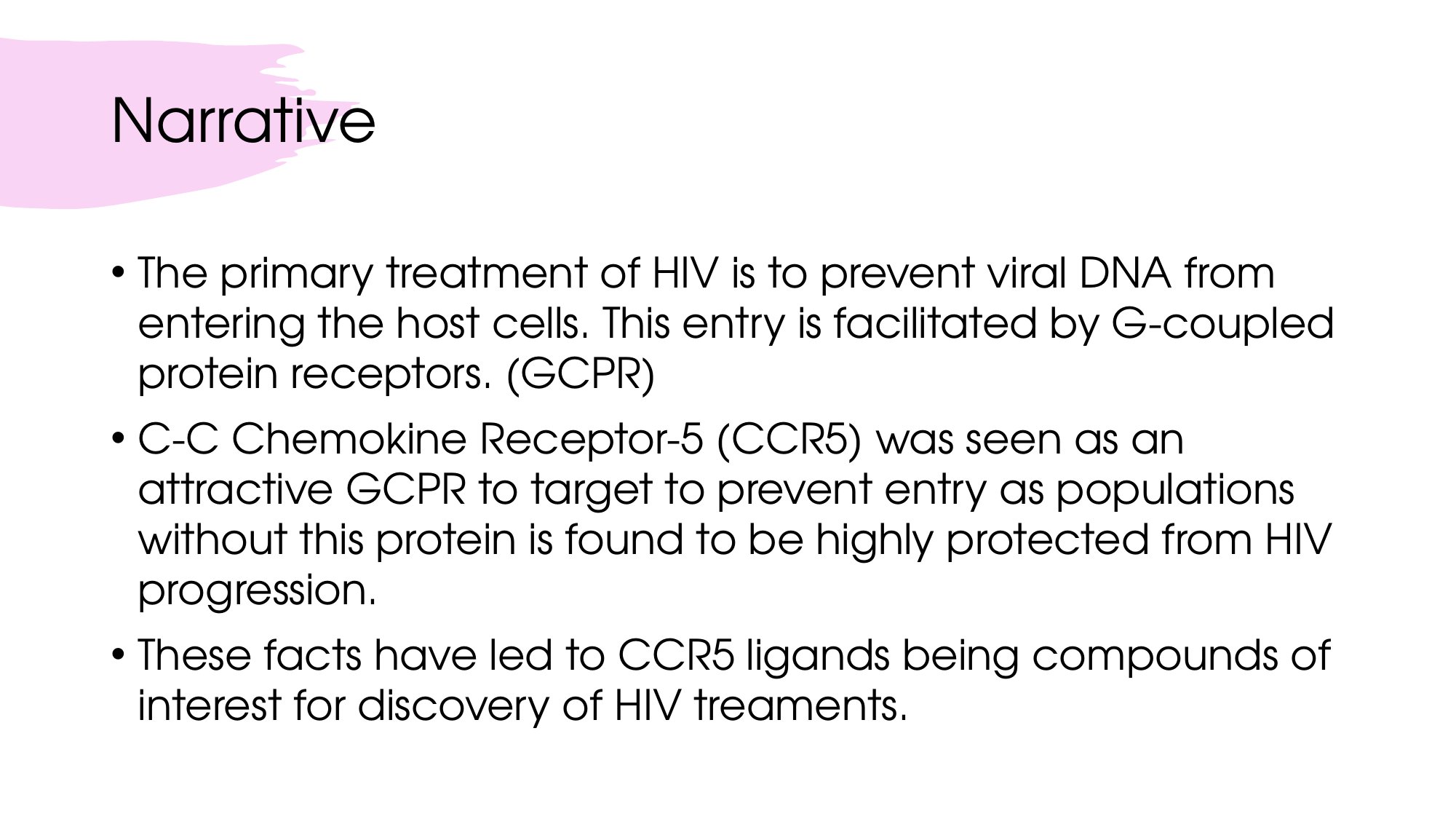

# Narrative
The primary treatment of HIV is to prevent viral DNA from entering the host cells. This entry is facilitated by G-coupled protein receptors. (GCPR)
C-C Chemokine Receptor-5 (CCR5) was seen as an attractive GCPR to target to prevent entry as populations without this protein is found to be highly protected from HIV progression.
These facts have led to CCR5 ligands being compounds of interest for discovery of HIV treaments.